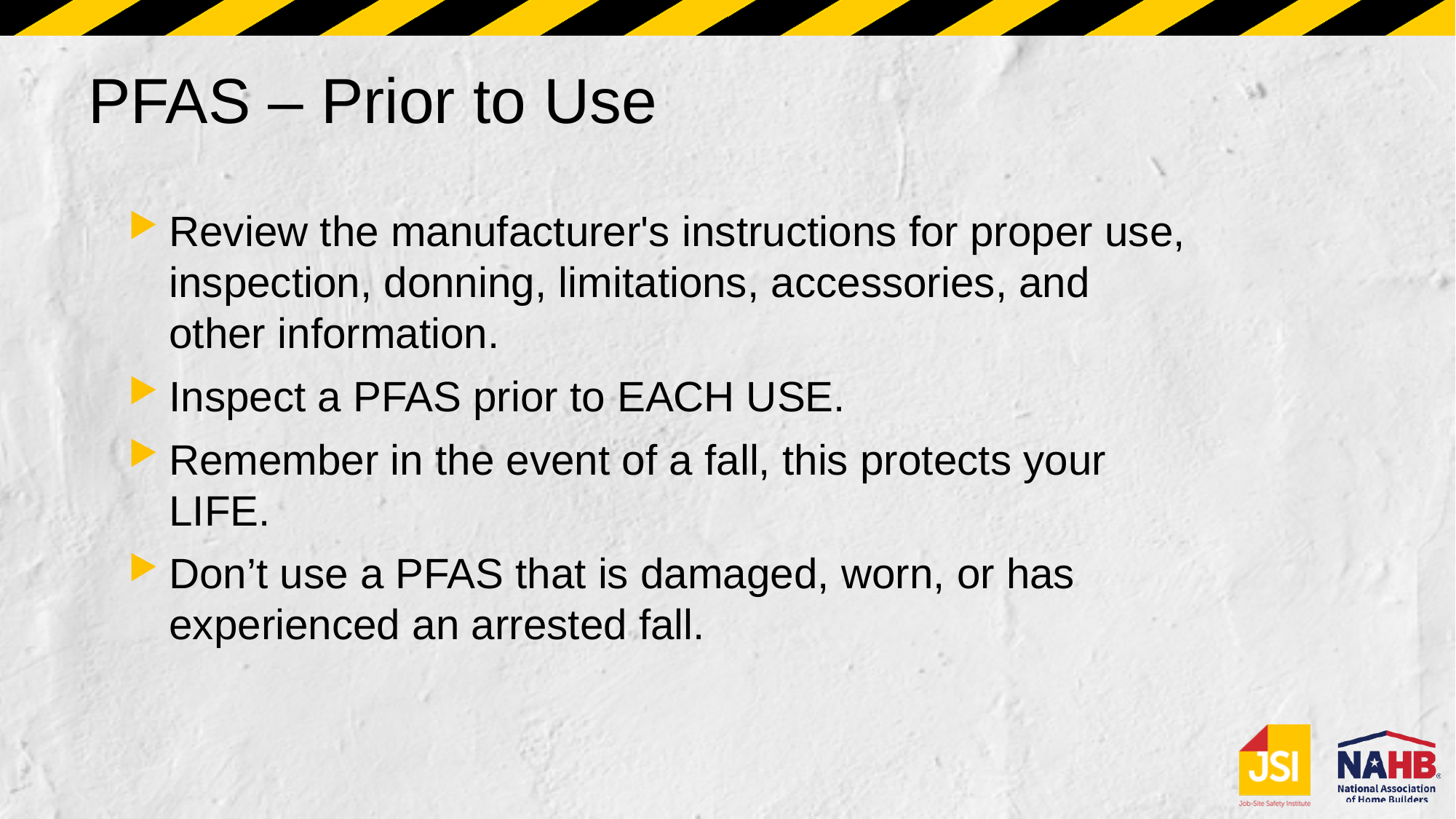

# PFAS – Prior to Use
Review the manufacturer's instructions for proper use, inspection, donning, limitations, accessories, and other information.
Inspect a PFAS prior to EACH USE.
Remember in the event of a fall, this protects your LIFE.
Don’t use a PFAS that is damaged, worn, or has experienced an arrested fall.